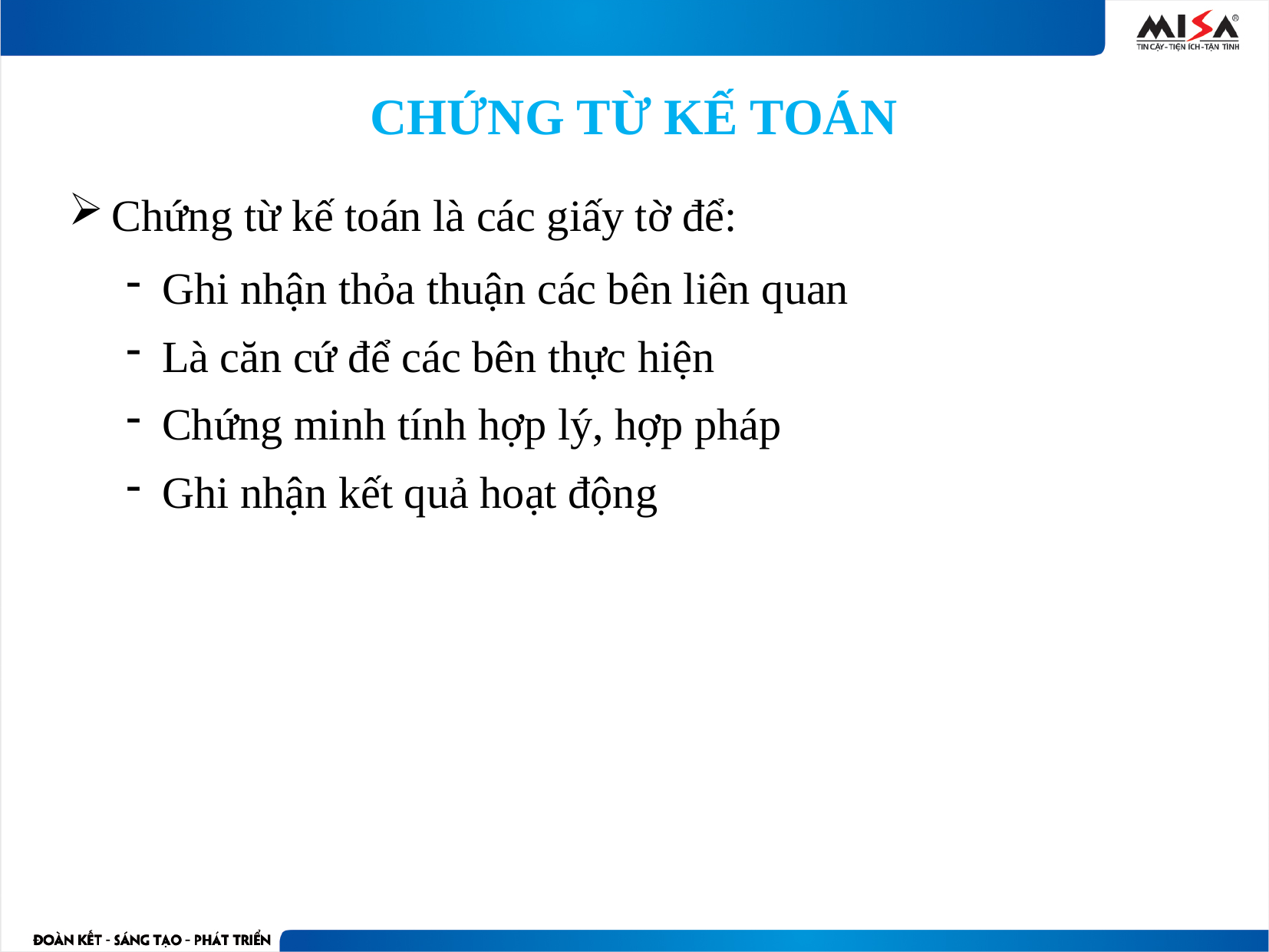

# CHỨNG TỪ KẾ TOÁN
Chứng từ kế toán là các giấy tờ để:
Ghi nhận thỏa thuận các bên liên quan
Là căn cứ để các bên thực hiện
Chứng minh tính hợp lý, hợp pháp
Ghi nhận kết quả hoạt động